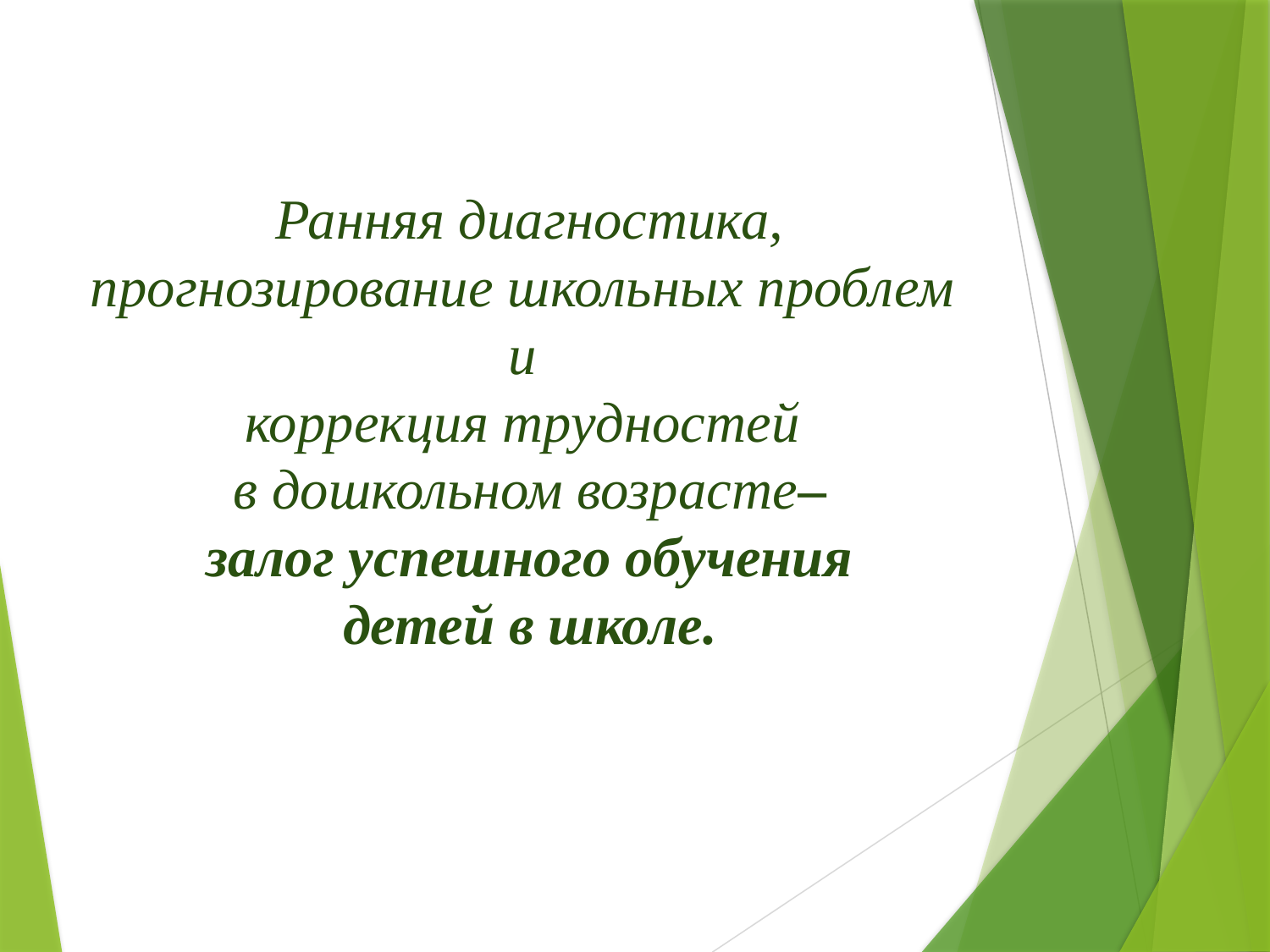

Ранняя диагностика, прогнозирование школьных проблем
и
коррекция трудностей
в дошкольном возрасте–
 залог успешного обучения
детей в школе.